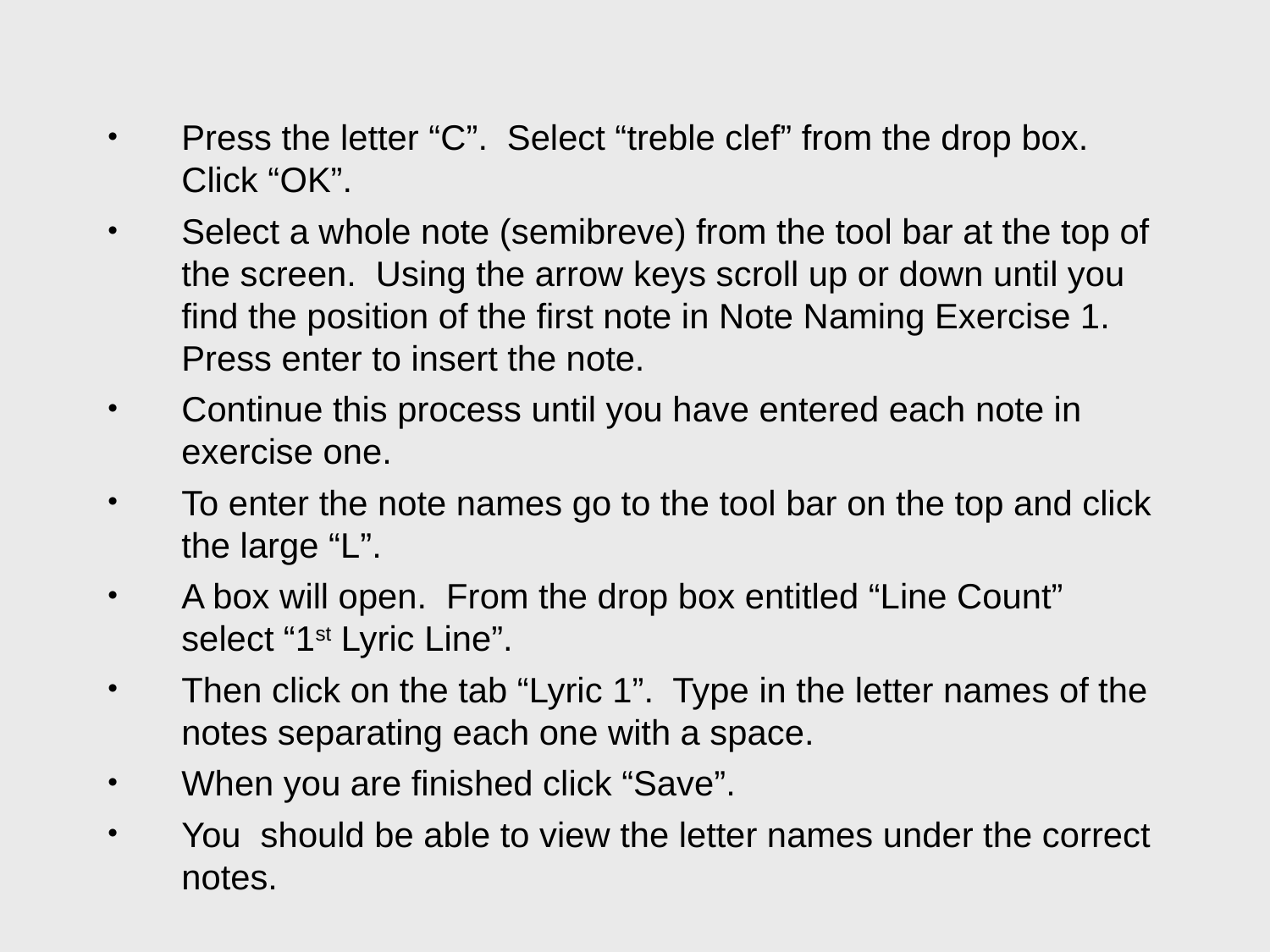

Press the letter “C”.  Select “treble clef” from the drop box.  Click “OK”.
Select a whole note (semibreve) from the tool bar at the top of the screen.  Using the arrow keys scroll up or down until you find the position of the first note in Note Naming Exercise 1.  Press enter to insert the note.
Continue this process until you have entered each note in exercise one.
To enter the note names go to the tool bar on the top and click the large “L”.
A box will open.  From the drop box entitled “Line Count” select “1st Lyric Line”.
Then click on the tab “Lyric 1”.  Type in the letter names of the notes separating each one with a space.
When you are finished click “Save”.
You  should be able to view the letter names under the correct notes.